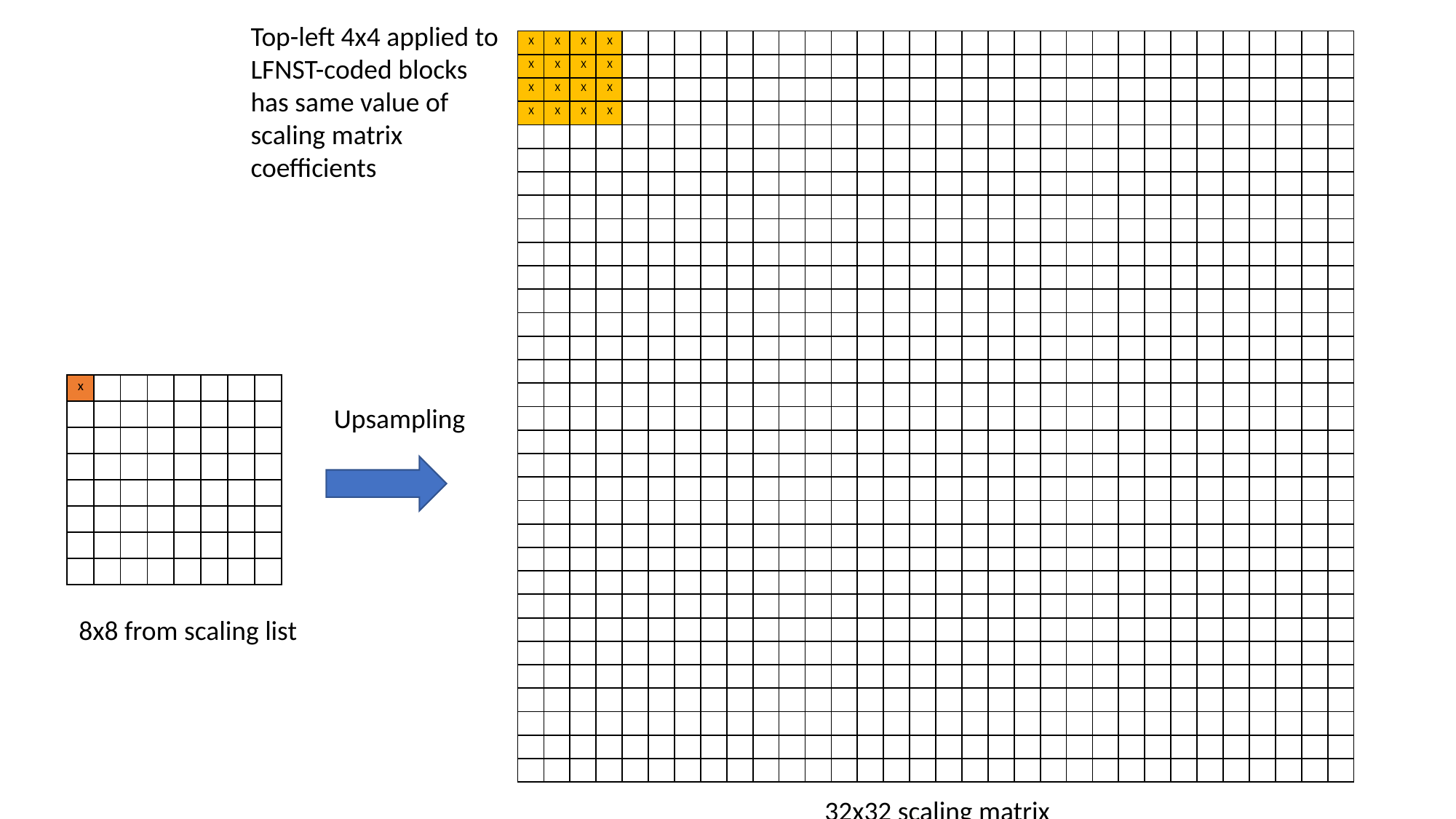

Top-left 4x4 applied to
LFNST-coded blocks
has same value of
scaling matrix
coefficients
| X | X | X | X |  |  |  |  |  |  |  |  |  |  |  |  |  |  |  |  |  |  |  |  |  |  |  |  |  |  |  |  |
| --- | --- | --- | --- | --- | --- | --- | --- | --- | --- | --- | --- | --- | --- | --- | --- | --- | --- | --- | --- | --- | --- | --- | --- | --- | --- | --- | --- | --- | --- | --- | --- |
| X | X | X | X |  |  |  |  |  |  |  |  |  |  |  |  |  |  |  |  |  |  |  |  |  |  |  |  |  |  |  |  |
| X | X | X | X |  |  |  |  |  |  |  |  |  |  |  |  |  |  |  |  |  |  |  |  |  |  |  |  |  |  |  |  |
| X | X | X | X |  |  |  |  |  |  |  |  |  |  |  |  |  |  |  |  |  |  |  |  |  |  |  |  |  |  |  |  |
|  |  |  |  |  |  |  |  |  |  |  |  |  |  |  |  |  |  |  |  |  |  |  |  |  |  |  |  |  |  |  |  |
|  |  |  |  |  |  |  |  |  |  |  |  |  |  |  |  |  |  |  |  |  |  |  |  |  |  |  |  |  |  |  |  |
|  |  |  |  |  |  |  |  |  |  |  |  |  |  |  |  |  |  |  |  |  |  |  |  |  |  |  |  |  |  |  |  |
|  |  |  |  |  |  |  |  |  |  |  |  |  |  |  |  |  |  |  |  |  |  |  |  |  |  |  |  |  |  |  |  |
|  |  |  |  |  |  |  |  |  |  |  |  |  |  |  |  |  |  |  |  |  |  |  |  |  |  |  |  |  |  |  |  |
|  |  |  |  |  |  |  |  |  |  |  |  |  |  |  |  |  |  |  |  |  |  |  |  |  |  |  |  |  |  |  |  |
|  |  |  |  |  |  |  |  |  |  |  |  |  |  |  |  |  |  |  |  |  |  |  |  |  |  |  |  |  |  |  |  |
|  |  |  |  |  |  |  |  |  |  |  |  |  |  |  |  |  |  |  |  |  |  |  |  |  |  |  |  |  |  |  |  |
|  |  |  |  |  |  |  |  |  |  |  |  |  |  |  |  |  |  |  |  |  |  |  |  |  |  |  |  |  |  |  |  |
|  |  |  |  |  |  |  |  |  |  |  |  |  |  |  |  |  |  |  |  |  |  |  |  |  |  |  |  |  |  |  |  |
|  |  |  |  |  |  |  |  |  |  |  |  |  |  |  |  |  |  |  |  |  |  |  |  |  |  |  |  |  |  |  |  |
|  |  |  |  |  |  |  |  |  |  |  |  |  |  |  |  |  |  |  |  |  |  |  |  |  |  |  |  |  |  |  |  |
|  |  |  |  |  |  |  |  |  |  |  |  |  |  |  |  |  |  |  |  |  |  |  |  |  |  |  |  |  |  |  |  |
|  |  |  |  |  |  |  |  |  |  |  |  |  |  |  |  |  |  |  |  |  |  |  |  |  |  |  |  |  |  |  |  |
|  |  |  |  |  |  |  |  |  |  |  |  |  |  |  |  |  |  |  |  |  |  |  |  |  |  |  |  |  |  |  |  |
|  |  |  |  |  |  |  |  |  |  |  |  |  |  |  |  |  |  |  |  |  |  |  |  |  |  |  |  |  |  |  |  |
|  |  |  |  |  |  |  |  |  |  |  |  |  |  |  |  |  |  |  |  |  |  |  |  |  |  |  |  |  |  |  |  |
|  |  |  |  |  |  |  |  |  |  |  |  |  |  |  |  |  |  |  |  |  |  |  |  |  |  |  |  |  |  |  |  |
|  |  |  |  |  |  |  |  |  |  |  |  |  |  |  |  |  |  |  |  |  |  |  |  |  |  |  |  |  |  |  |  |
|  |  |  |  |  |  |  |  |  |  |  |  |  |  |  |  |  |  |  |  |  |  |  |  |  |  |  |  |  |  |  |  |
|  |  |  |  |  |  |  |  |  |  |  |  |  |  |  |  |  |  |  |  |  |  |  |  |  |  |  |  |  |  |  |  |
|  |  |  |  |  |  |  |  |  |  |  |  |  |  |  |  |  |  |  |  |  |  |  |  |  |  |  |  |  |  |  |  |
|  |  |  |  |  |  |  |  |  |  |  |  |  |  |  |  |  |  |  |  |  |  |  |  |  |  |  |  |  |  |  |  |
|  |  |  |  |  |  |  |  |  |  |  |  |  |  |  |  |  |  |  |  |  |  |  |  |  |  |  |  |  |  |  |  |
|  |  |  |  |  |  |  |  |  |  |  |  |  |  |  |  |  |  |  |  |  |  |  |  |  |  |  |  |  |  |  |  |
|  |  |  |  |  |  |  |  |  |  |  |  |  |  |  |  |  |  |  |  |  |  |  |  |  |  |  |  |  |  |  |  |
|  |  |  |  |  |  |  |  |  |  |  |  |  |  |  |  |  |  |  |  |  |  |  |  |  |  |  |  |  |  |  |  |
|  |  |  |  |  |  |  |  |  |  |  |  |  |  |  |  |  |  |  |  |  |  |  |  |  |  |  |  |  |  |  |  |
| x |  |  |  |  |  |  |  |
| --- | --- | --- | --- | --- | --- | --- | --- |
|  |  |  |  |  |  |  |  |
|  |  |  |  |  |  |  |  |
|  |  |  |  |  |  |  |  |
|  |  |  |  |  |  |  |  |
|  |  |  |  |  |  |  |  |
|  |  |  |  |  |  |  |  |
|  |  |  |  |  |  |  |  |
Upsampling

8x8 from scaling list
32x32 scaling matrix